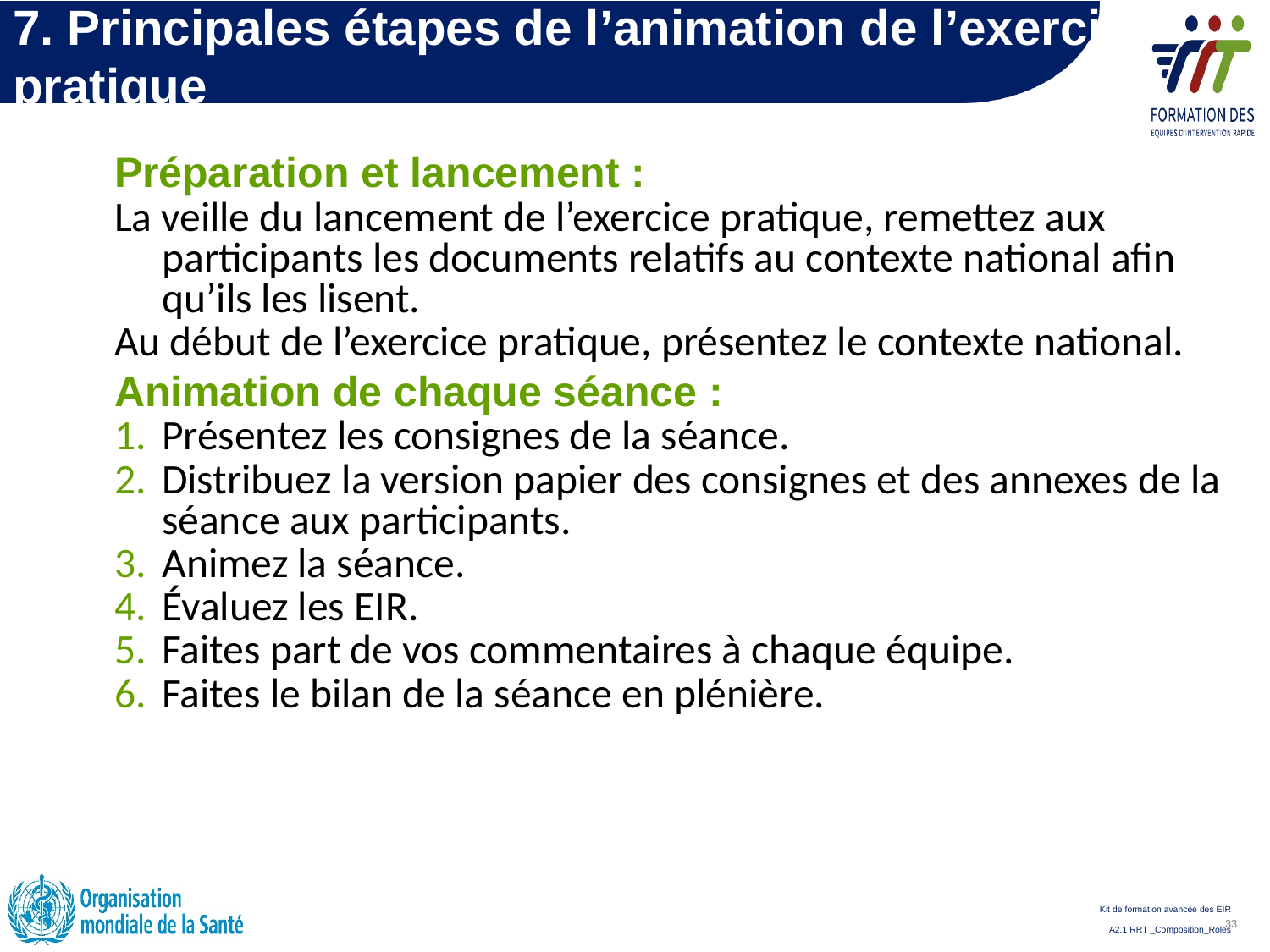

7. Principales étapes de l’animation de l’exercice pratique
Préparation et lancement :
La veille du lancement de l’exercice pratique, remettez aux participants les documents relatifs au contexte national afin qu’ils les lisent.
Au début de l’exercice pratique, présentez le contexte national.
Animation de chaque séance :
Présentez les consignes de la séance.
Distribuez la version papier des consignes et des annexes de la séance aux participants.
Animez la séance.
Évaluez les EIR.
Faites part de vos commentaires à chaque équipe.
Faites le bilan de la séance en plénière.